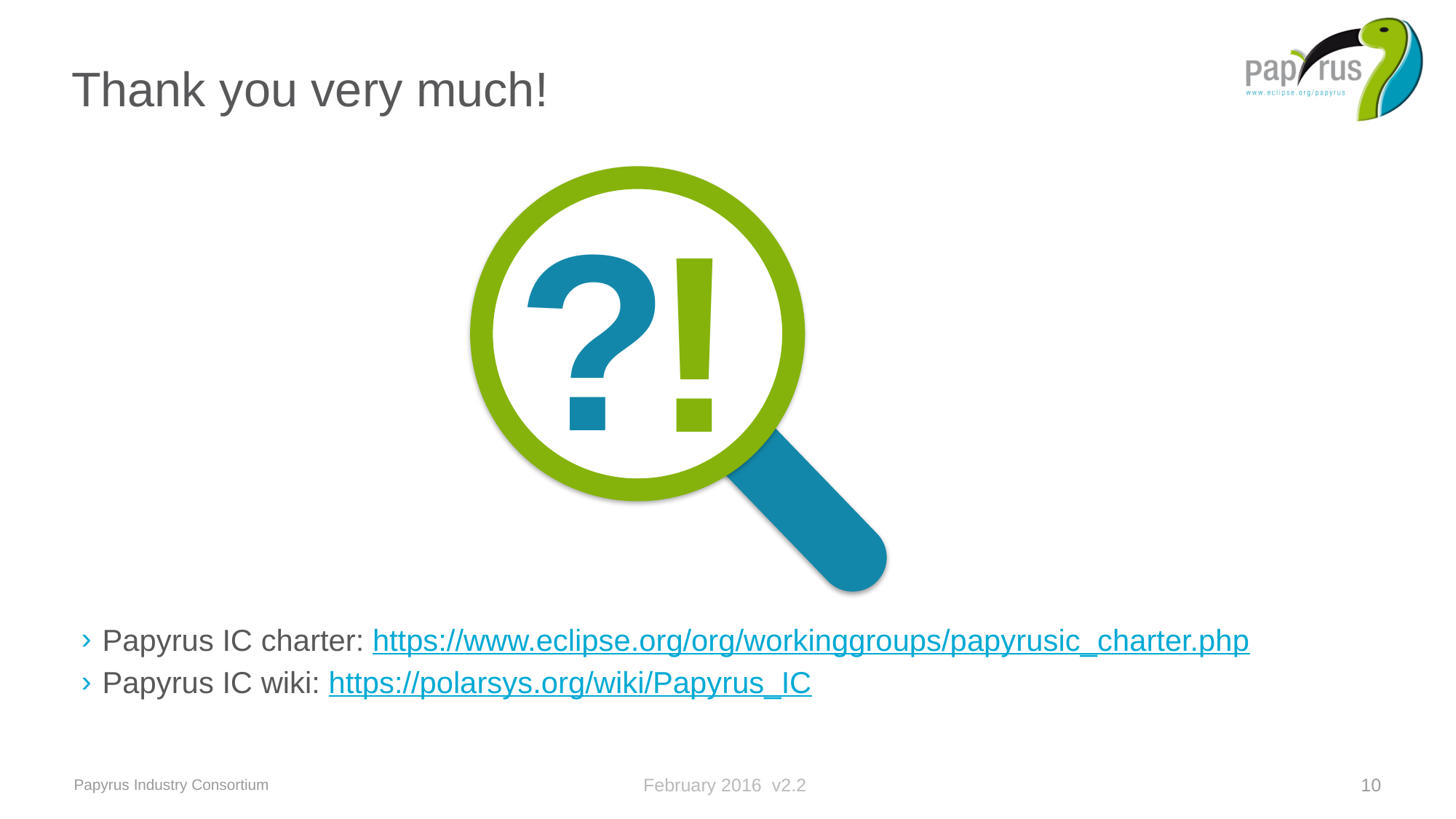

# Thank you very much!
?
!

Papyrus IC charter: https://www.eclipse.org/org/workinggroups/papyrusic_charter.php
Papyrus IC wiki: https://polarsys.org/wiki/Papyrus_IC

Papyrus Industry Consortium
February 2016  v2.2
10